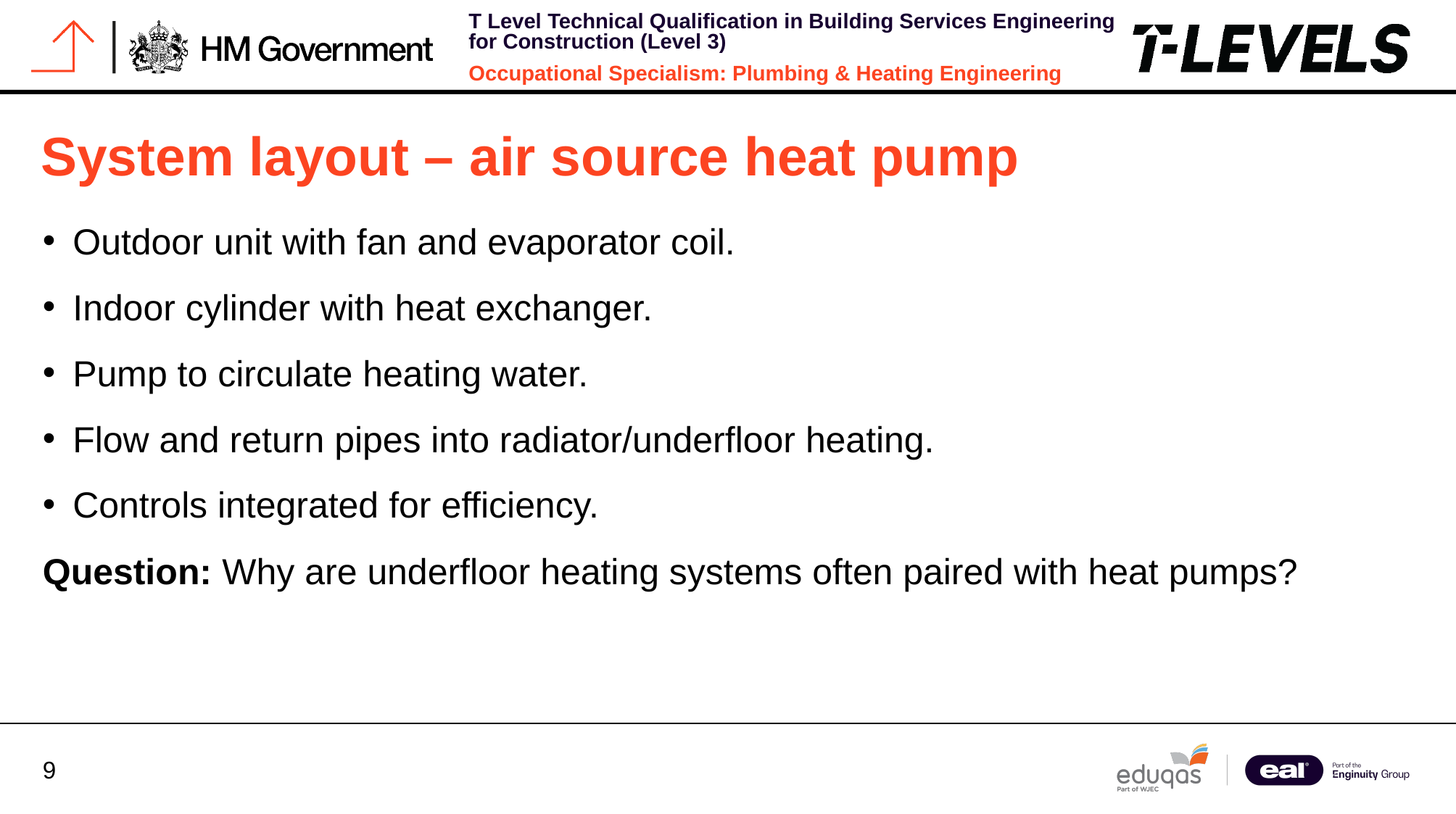

# System layout – air source heat pump
Outdoor unit with fan and evaporator coil.
Indoor cylinder with heat exchanger.
Pump to circulate heating water.
Flow and return pipes into radiator/underfloor heating.
Controls integrated for efficiency.
Question: Why are underfloor heating systems often paired with heat pumps?